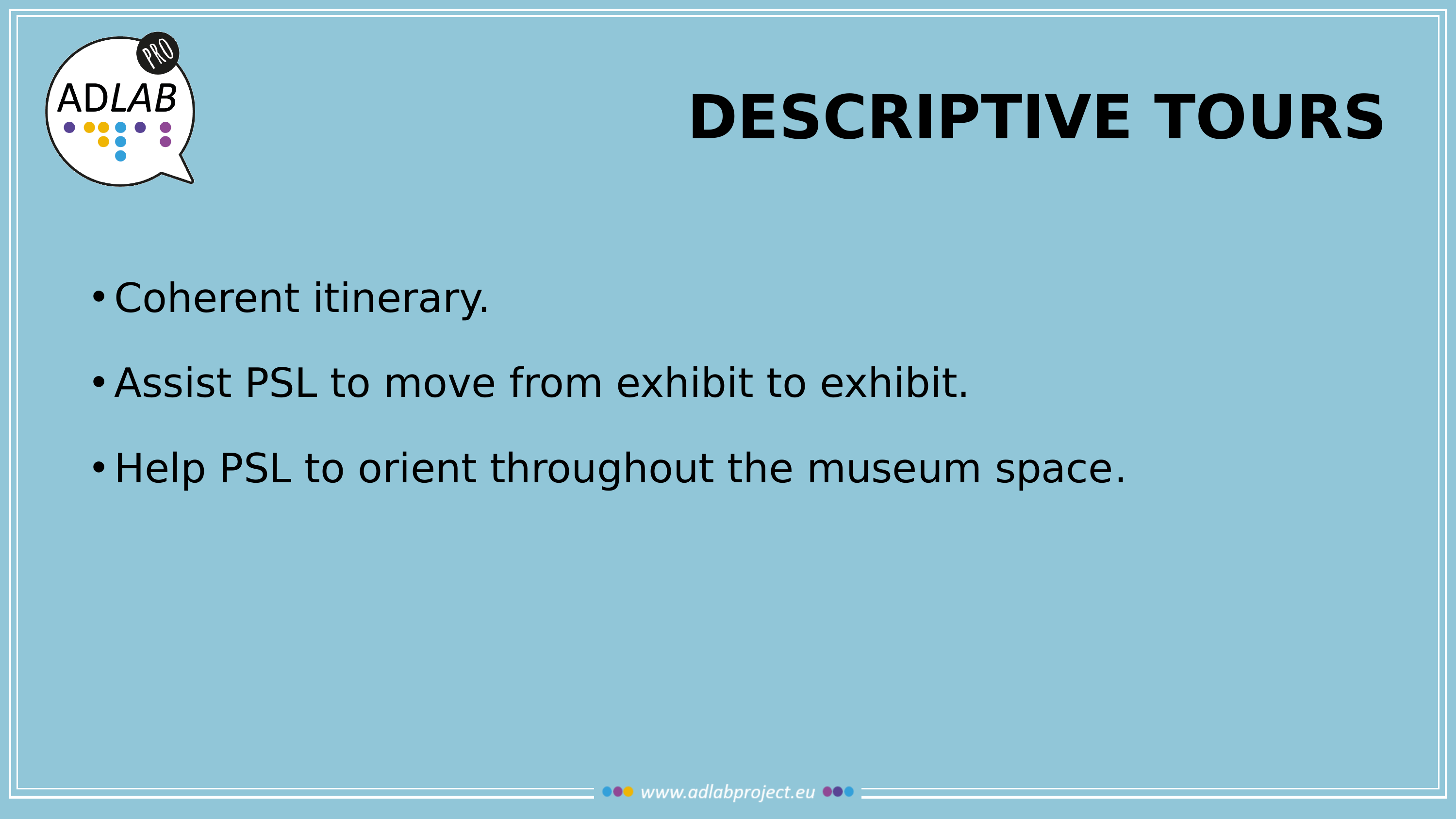

# Descriptive tours
Coherent itinerary.
Assist PSL to move from exhibit to exhibit.
Help PSL to orient throughout the museum space.